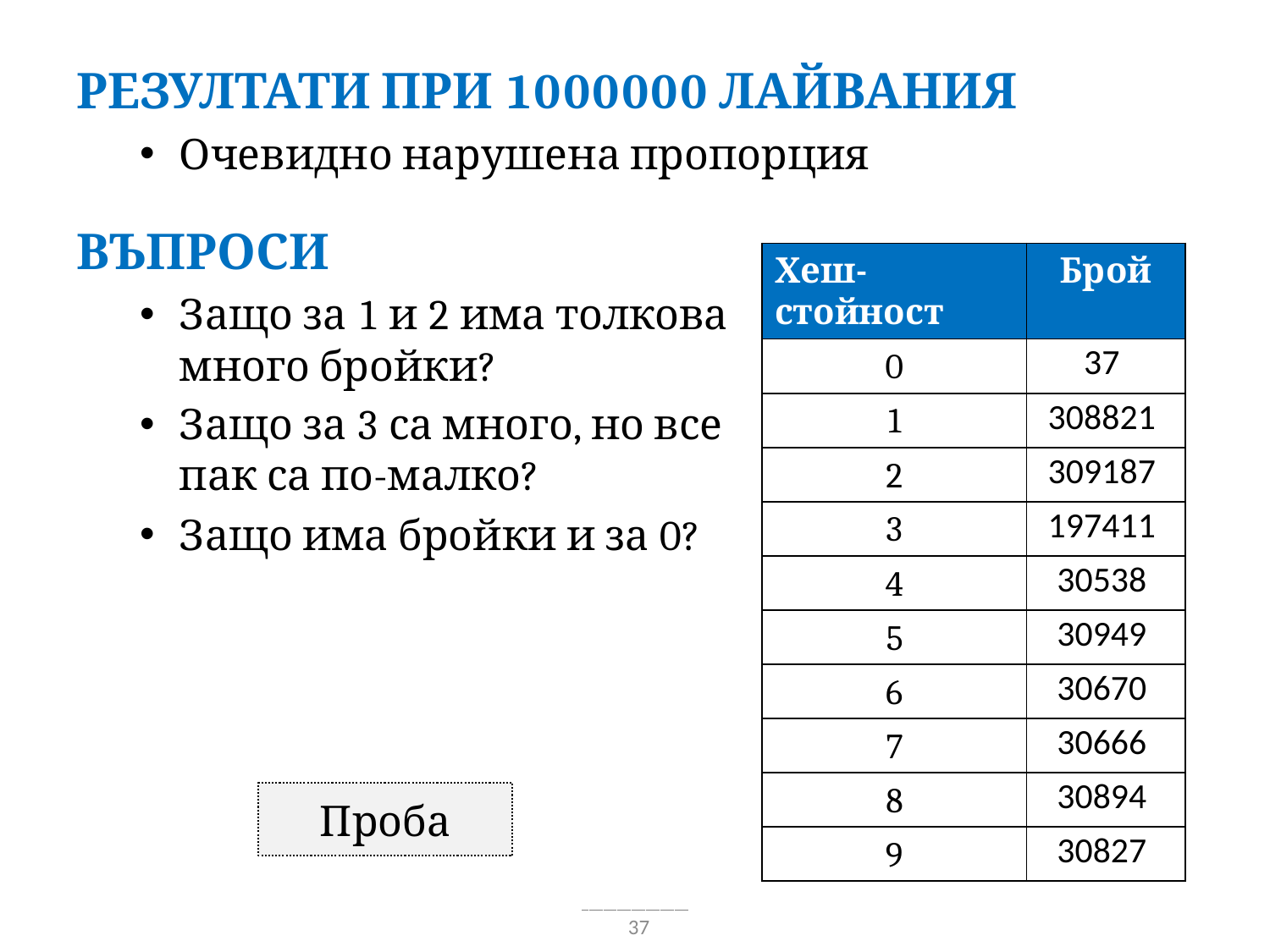

Резултати при 1000000 лайвания
Очевидно нарушена пропорция
Въпроси
Защо за 1 и 2 има толкова
много бройки?
Защо за 3 са много, но все
пак са по-малко?
Защо има бройки и за 0?
| Хеш-стойност | Брой |
| --- | --- |
| 0 | 37 |
| 1 | 308821 |
| 2 | 309187 |
| 3 | 197411 |
| 4 | 30538 |
| 5 | 30949 |
| 6 | 30670 |
| 7 | 30666 |
| 8 | 30894 |
| 9 | 30827 |
Проба
37